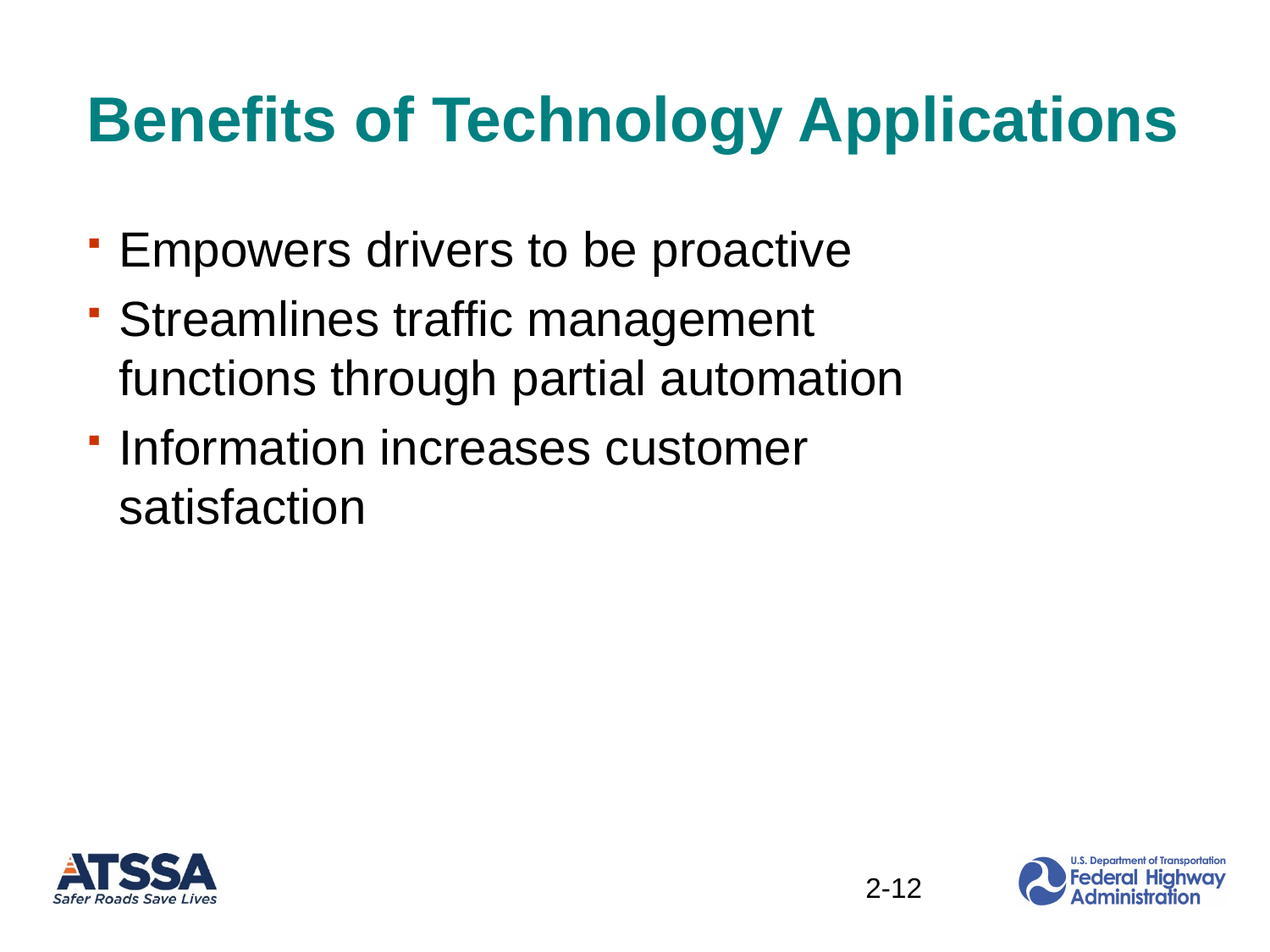

# Benefits of Technology Applications
Empowers drivers to be proactive
Streamlines traffic management functions through partial automation
Information increases customer satisfaction